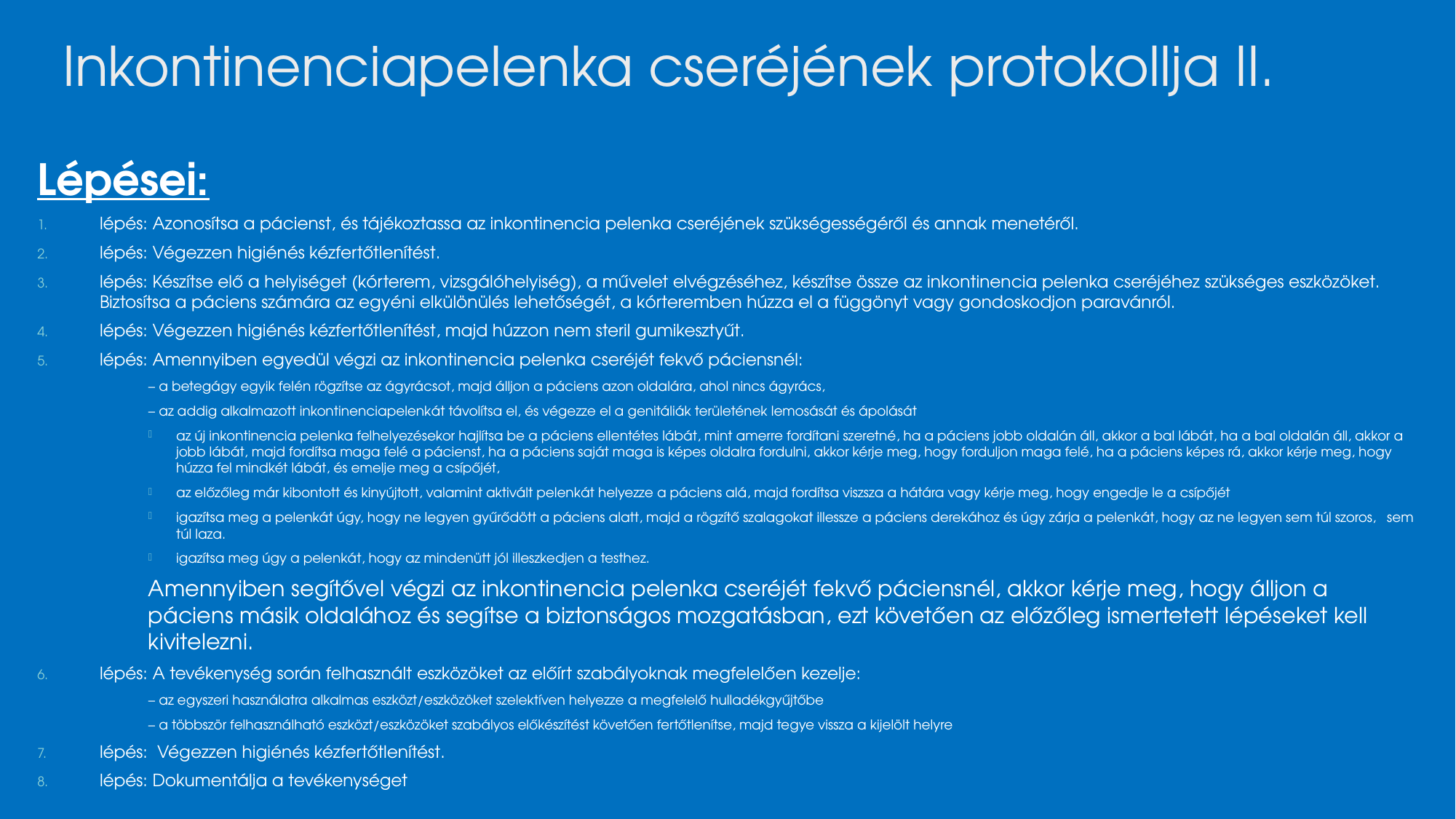

# Inkontinenciapelenka cseréjének protokollja II.
71
Lépései:
lépés: Azonosítsa a pácienst, és tájékoztassa az inkontinencia pelenka cseréjének szükségességéről és annak menetéről.
lépés: Végezzen higiénés kézfertőtlenítést.
lépés: Készítse elő a helyiséget (kórterem, vizsgálóhelyiség), a művelet elvégzéséhez, készítse össze az inkontinencia pelenka cseréjéhez szükséges eszközöket. Biztosítsa a páciens számára az egyéni elkülönülés lehetőségét, a kórteremben húzza el a függönyt vagy gondoskodjon paravánról.
lépés: Végezzen higiénés kézfertőtlenítést, majd húzzon nem steril gumikesztyűt.
lépés: Amennyiben egyedül végzi az inkontinencia pelenka cseréjét fekvő páciensnél:
– a betegágy egyik felén rögzítse az ágyrácsot, majd álljon a páciens azon oldalára, ahol nincs ágyrács,
– az addig alkalmazott inkontinenciapelenkát távolítsa el, és végezze el a genitáliák területének lemosását és ápolását
az új inkontinencia pelenka felhelyezésekor hajlítsa be a páciens ellentétes lábát, mint amerre fordítani szeretné, ha a páciens jobb oldalán áll, akkor a bal lábát, ha a bal oldalán áll, akkor a jobb lábát, majd fordítsa maga felé a pácienst, ha a páciens saját maga is képes oldalra fordulni, akkor kérje meg, hogy forduljon maga felé, ha a páciens képes rá, akkor kérje meg, hogy húzza fel mindkét lábát, és emelje meg a csípőjét,
az előzőleg már kibontott és kinyújtott, valamint aktivált pelenkát helyezze a páciens alá, majd fordítsa viszsza a hátára vagy kérje meg, hogy engedje le a csípőjét
igazítsa meg a pelenkát úgy, hogy ne legyen gyűrődött a páciens alatt, majd a rögzítő szalagokat illessze a páciens derekához és úgy zárja a pelenkát, hogy az ne legyen sem túl szoros,   sem túl laza.
igazítsa meg úgy a pelenkát, hogy az mindenütt jól illeszkedjen a testhez.
Amennyiben segítővel végzi az inkontinencia pelenka cseréjét fekvő páciensnél, akkor kérje meg, hogy álljon a páciens másik oldalához és segítse a biztonságos mozgatásban, ezt követően az előzőleg ismertetett lépéseket kell kivitelezni.
lépés: A tevékenység során felhasznált eszközöket az előírt szabályoknak megfelelően kezelje:
– az egyszeri használatra alkalmas eszközt/eszközöket szelektíven helyezze a megfelelő hulladékgyűjtőbe
– a többször felhasználható eszközt/eszközöket szabályos előkészítést követően fertőtlenítse, majd tegye vissza a kijelölt helyre
lépés:  Végezzen higiénés kézfertőtlenítést.
lépés: Dokumentálja a tevékenységet